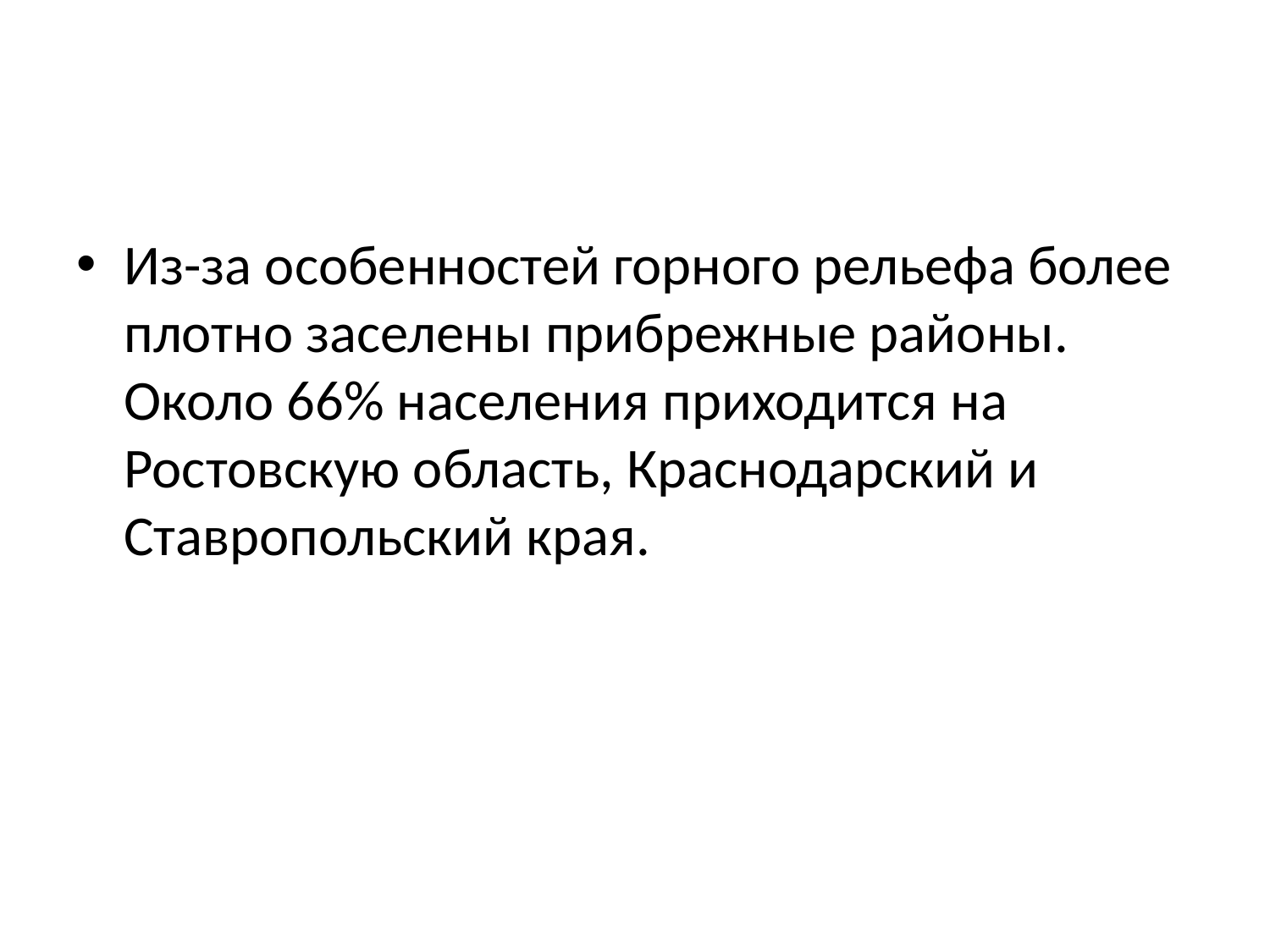

Из-за особенностей горного рельефа более плотно заселены прибрежные районы. Около 66% населения приходится на Ростовскую область, Краснодарский и Ставропольский края.